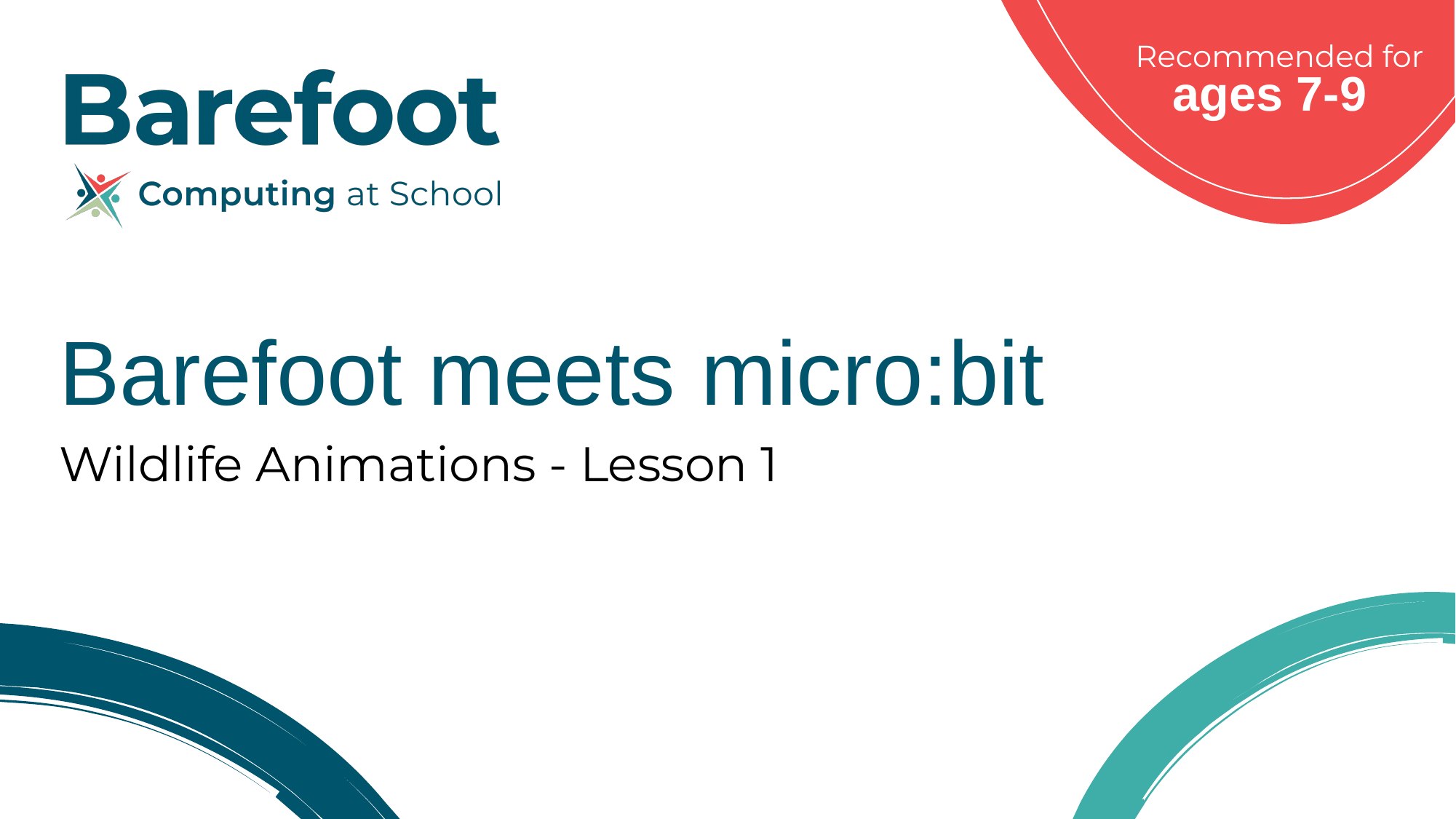

ages 7-9
Barefoot meets micro:bit
Wildlife Animations - Lesson 1